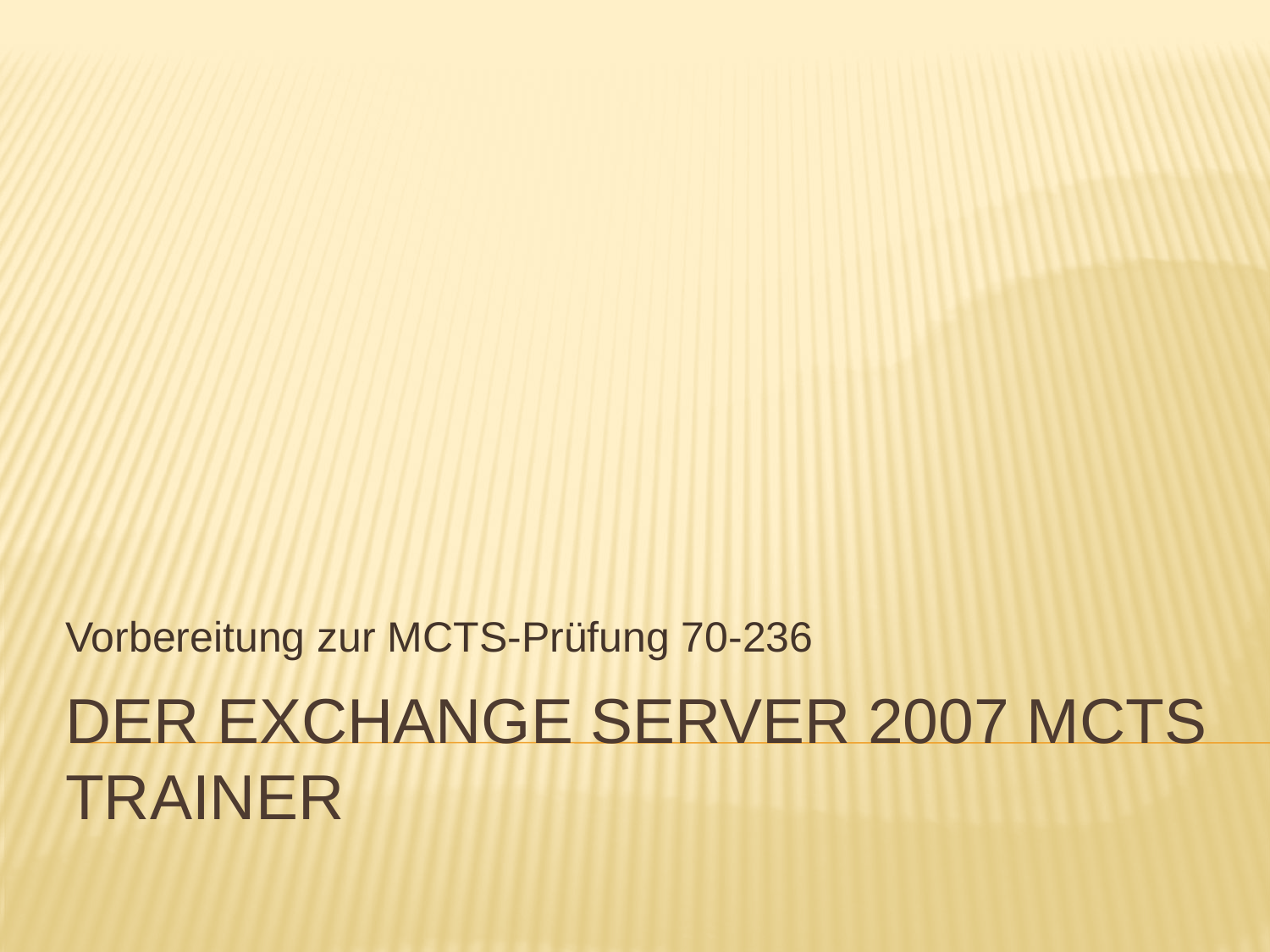

Vorbereitung zur MCTS-Prüfung 70-236
# Der Exchange Server 2007 MCTS Trainer